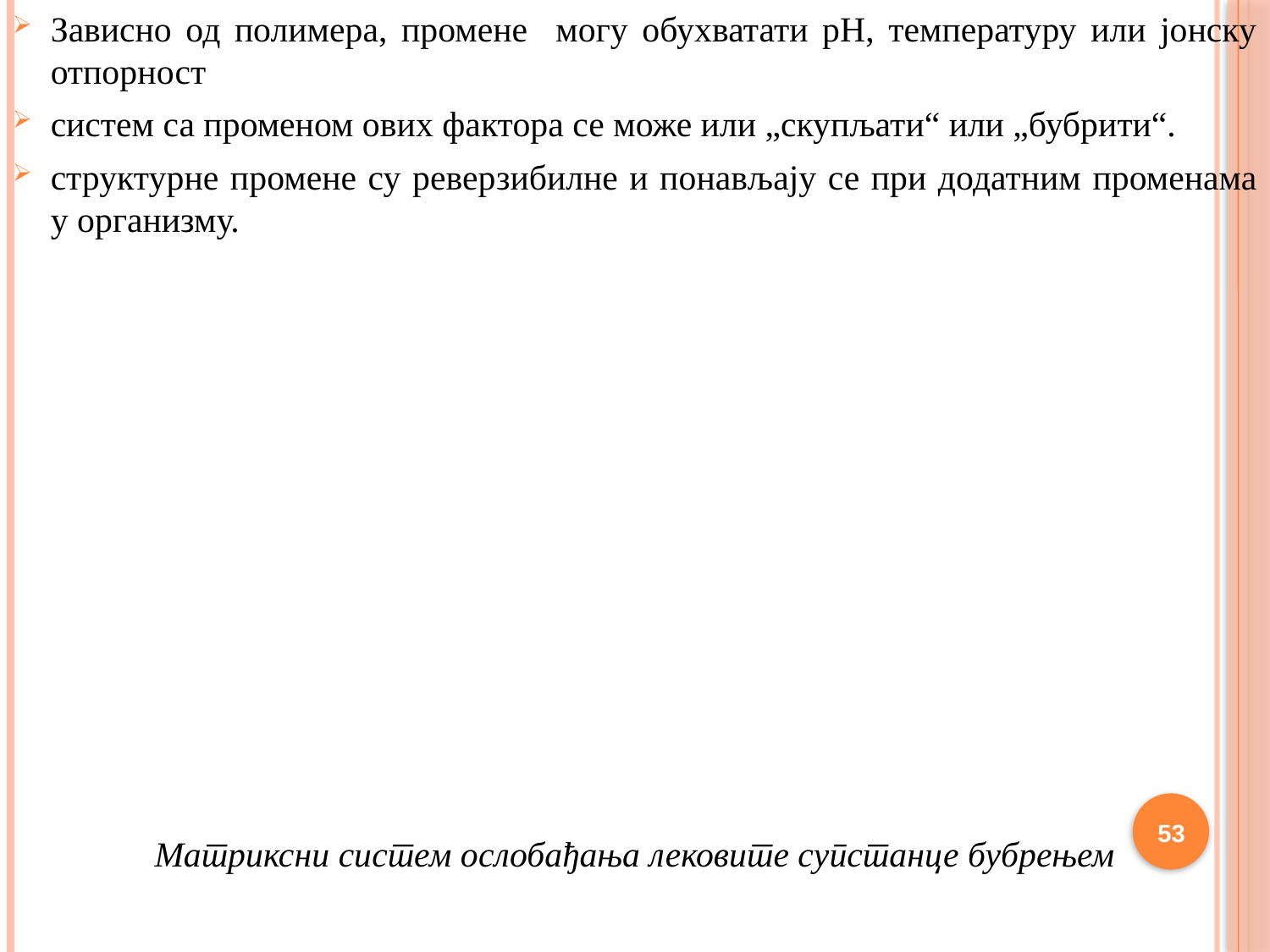

Зависно од полимера, промене  могу обухватати pH, температуру или јонску отпорност
систем са променом ових фактора се може или „скупљати“ или „бубрити“.
структурне промене су реверзибилне и понављају се при додатним променама у организму.

Матриксни систем ослобађања лековите супстанце бубрењем

53